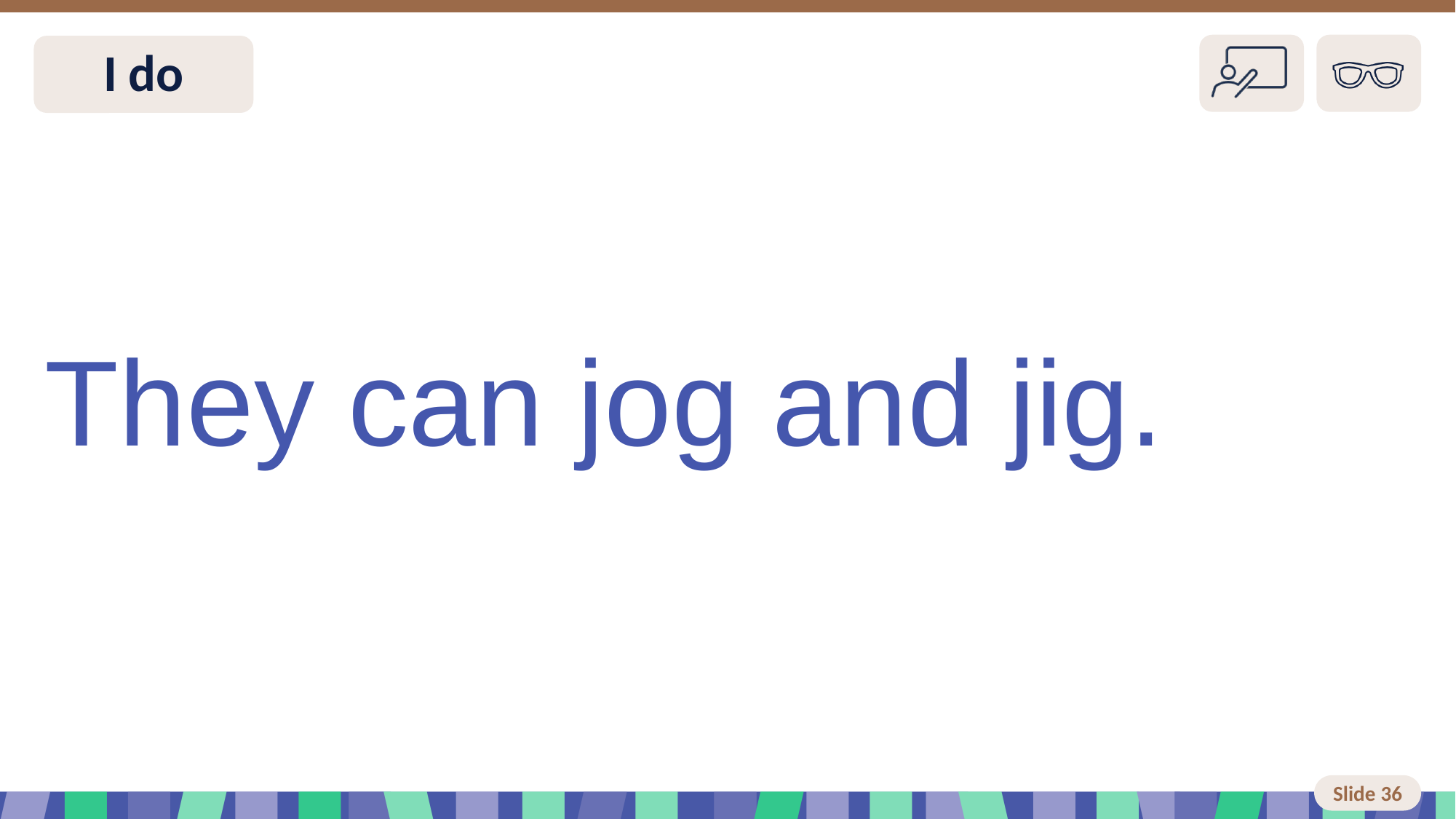

# Slide 36 I do
They can jog and jig.